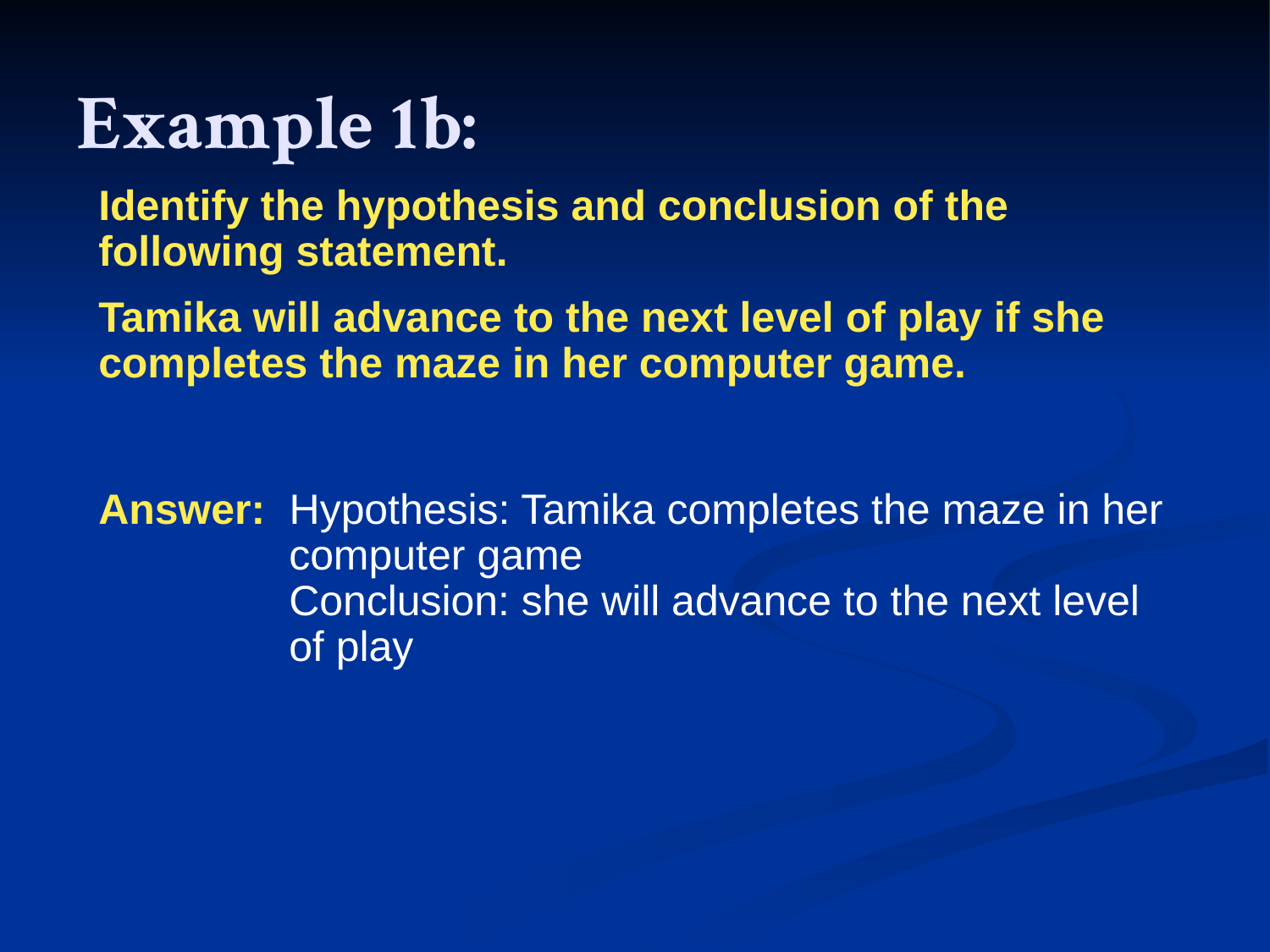

# Example 1b:
Identify the hypothesis and conclusion of the following statement.
Tamika will advance to the next level of play if she completes the maze in her computer game.
Answer:  Hypothesis: Tamika completes the maze in her computer game
Conclusion: she will advance to the next level of play